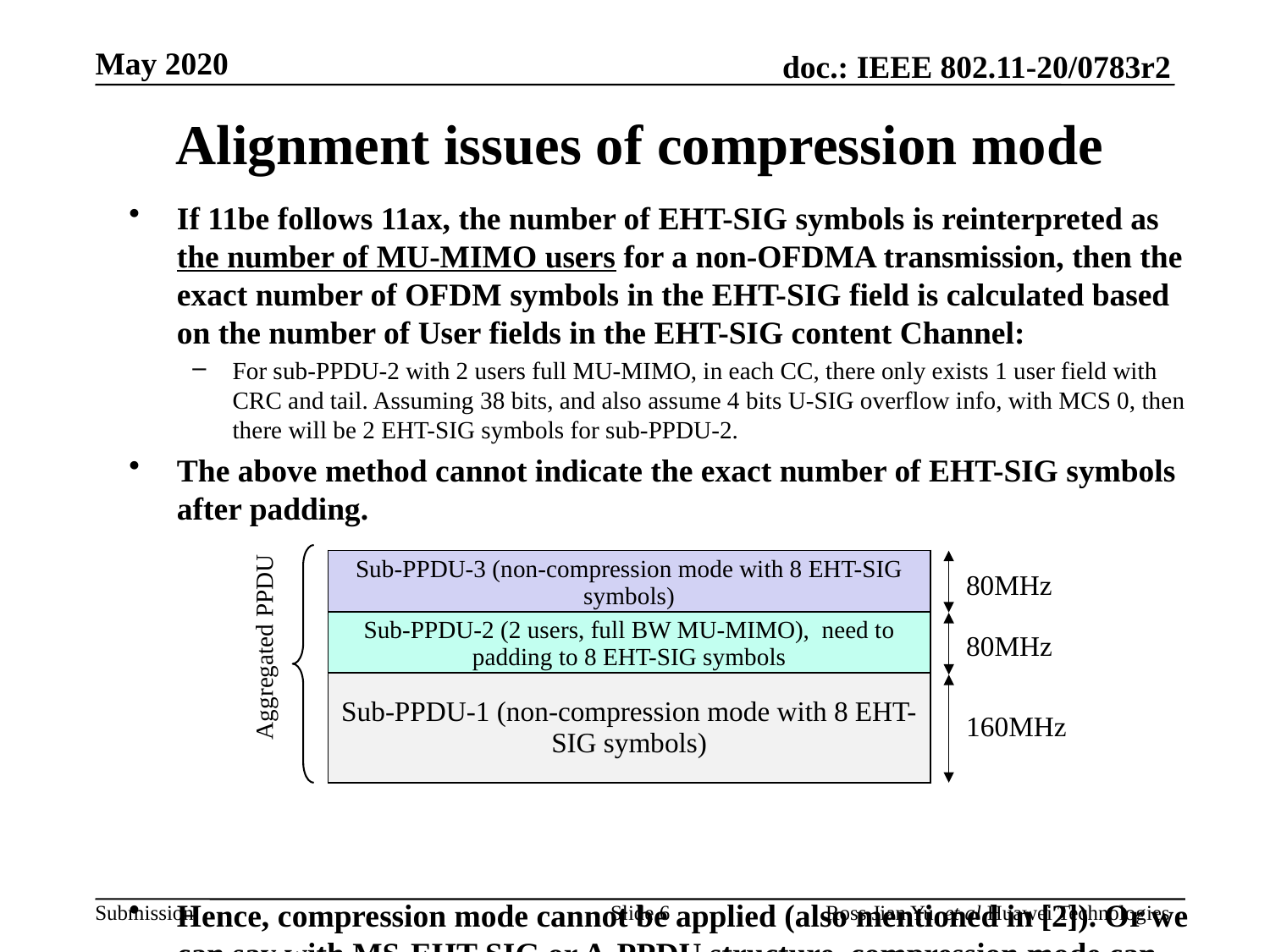

# Alignment issues of compression mode
If 11be follows 11ax, the number of EHT-SIG symbols is reinterpreted as the number of MU-MIMO users for a non-OFDMA transmission, then the exact number of OFDM symbols in the EHT-SIG field is calculated based on the number of User fields in the EHT-SIG content Channel:
For sub-PPDU-2 with 2 users full MU-MIMO, in each CC, there only exists 1 user field with CRC and tail. Assuming 38 bits, and also assume 4 bits U-SIG overflow info, with MCS 0, then there will be 2 EHT-SIG symbols for sub-PPDU-2.
The above method cannot indicate the exact number of EHT-SIG symbols after padding.

Hence, compression mode cannot be applied (also mentioned in [2]). Or we can say with MS-EHT-SIG or A-PPDU structure, compression mode can be seldom applied in EHT PPDU.

| Sub-PPDU-3 (non-compression mode with 8 EHT-SIG symbols) |
| --- |
Aggregated PPDU
80MHz
| Sub-PPDU-2 (2 users, full BW MU-MIMO), need to padding to 8 EHT-SIG symbols |
| --- |
80MHz
| Sub-PPDU-1 (non-compression mode with 8 EHT-SIG symbols) |
| --- |
160MHz
Slide 6